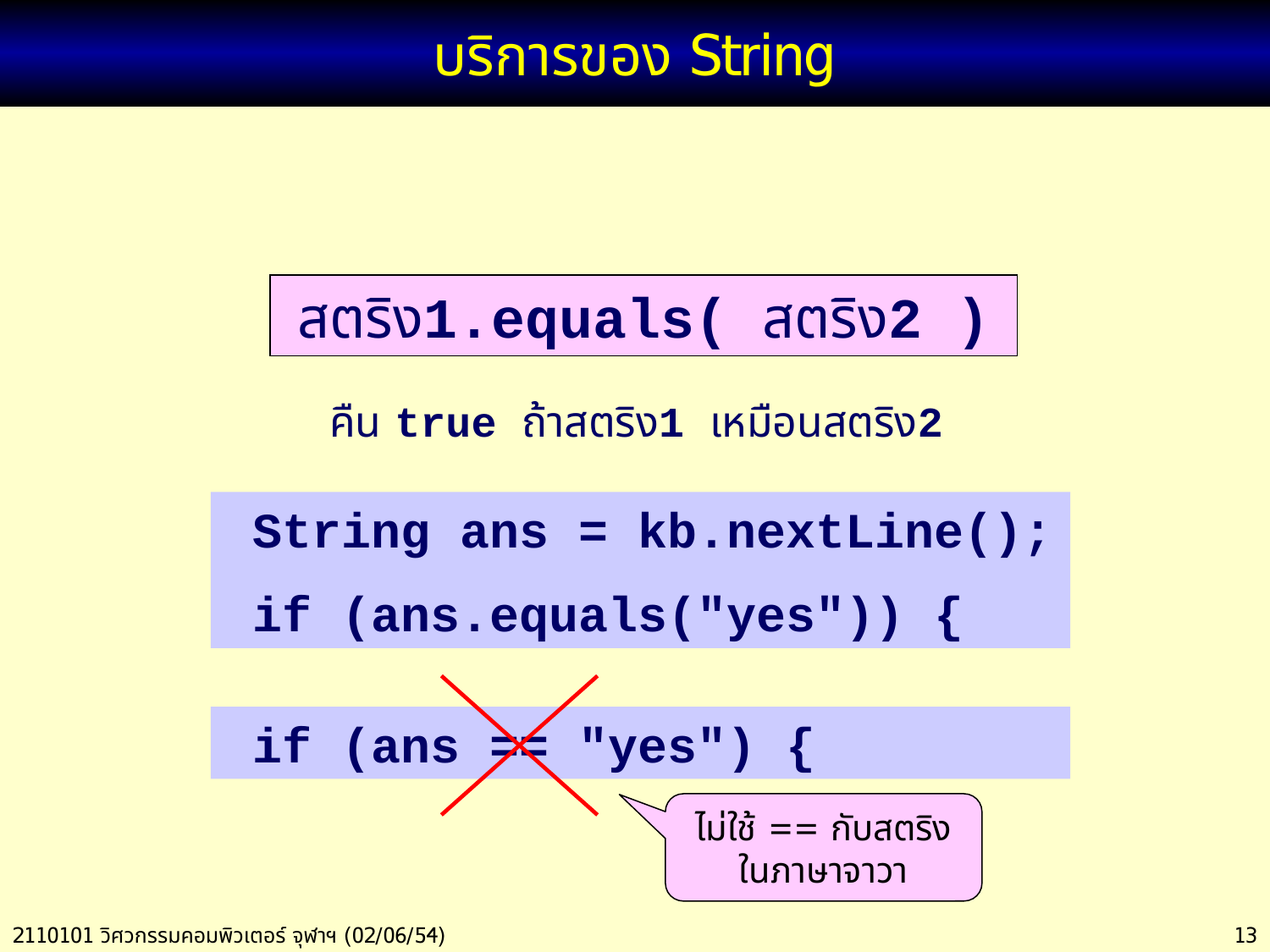

# บริการของ String
สตริง1.equals( สตริง2 )
คืน true ถ้าสตริง1 เหมือนสตริง2
 String ans = kb.nextLine();
 if (ans.equals("yes")) {
 if (ans == "yes") {
ไม่ใช้ == กับสตริงในภาษาจาวา